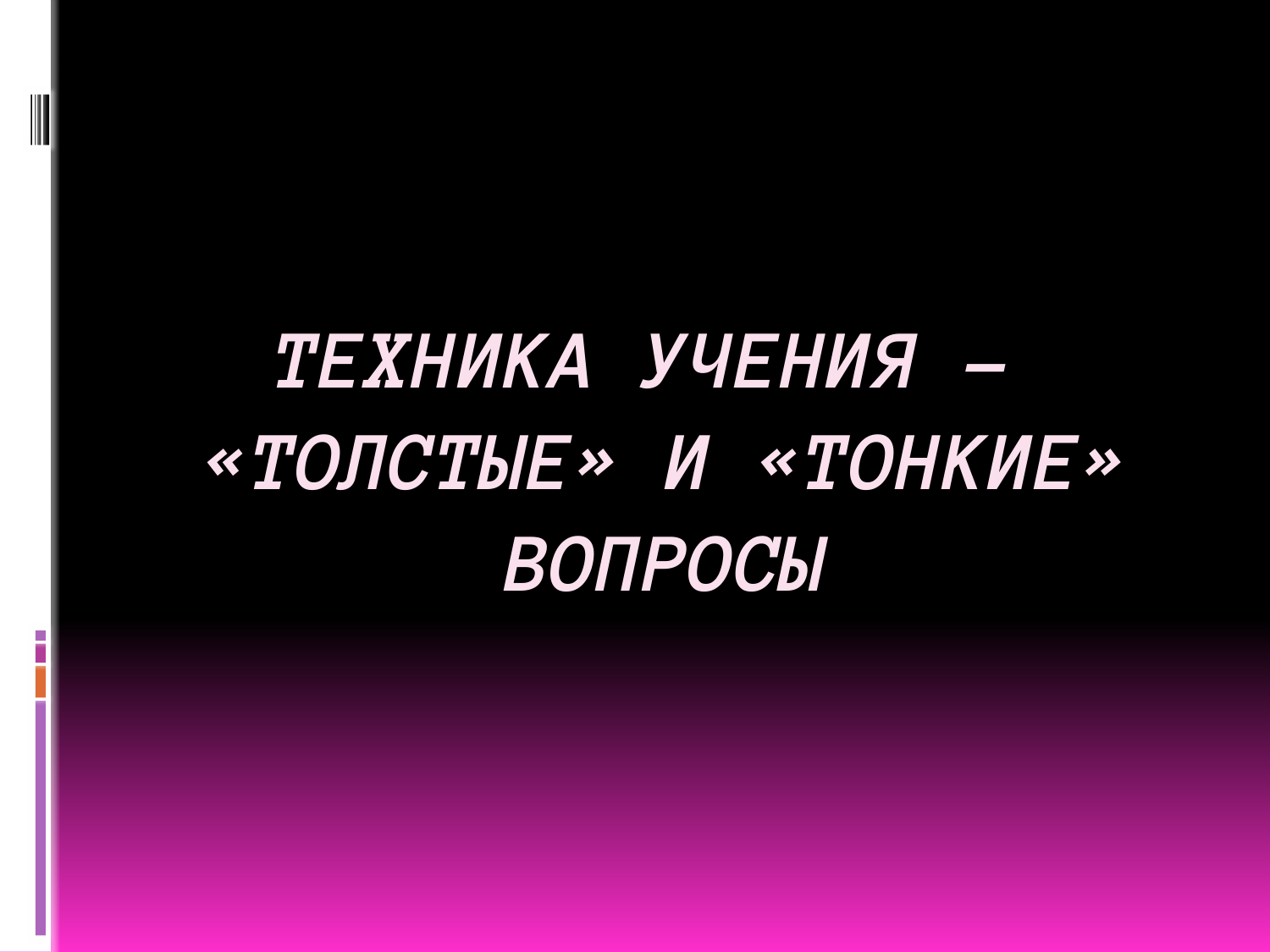

# Техника учения – «Толстые» и «тонкие» вопросы